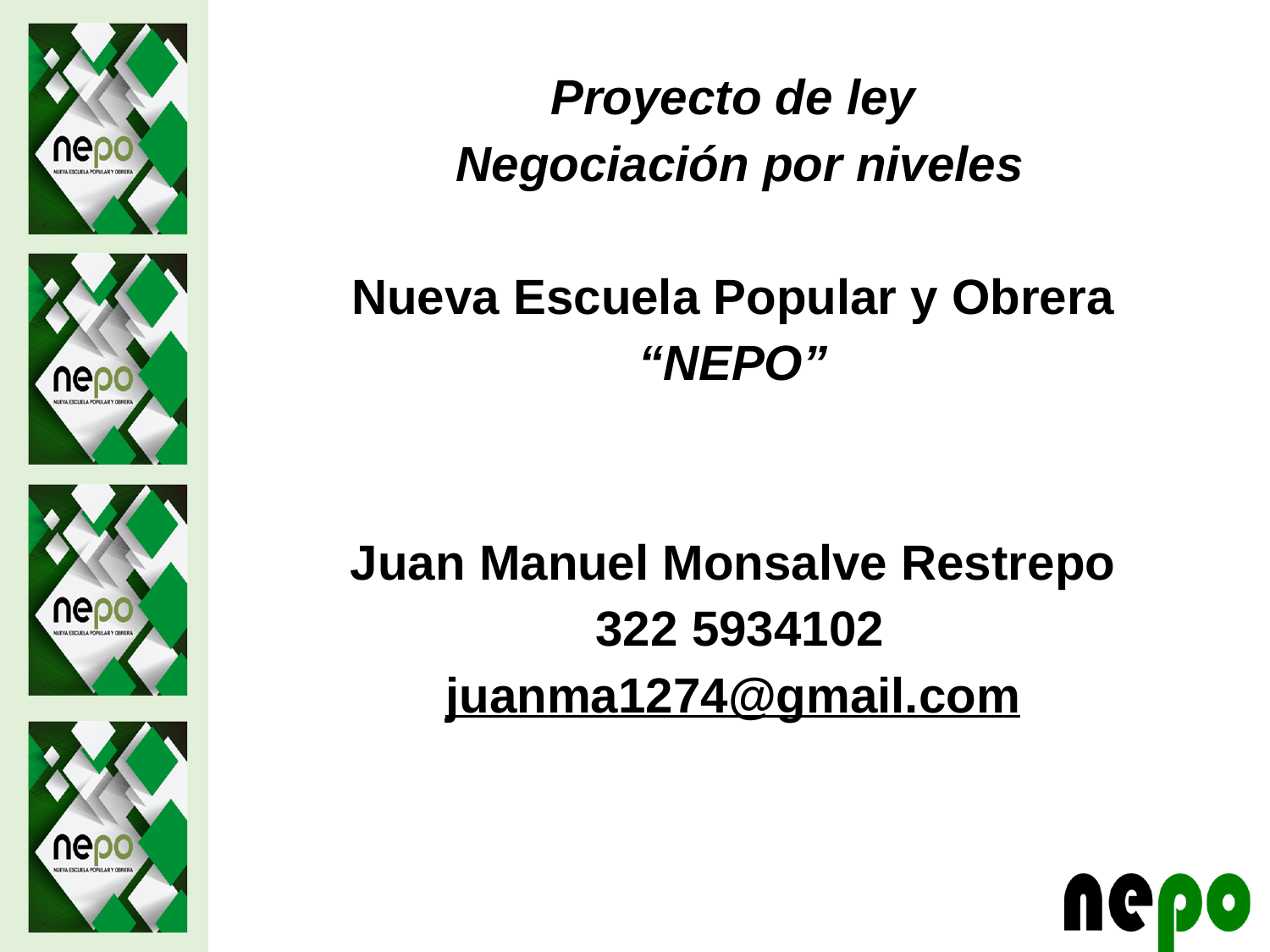

Proyecto de ley
Negociación por niveles

Nueva Escuela Popular y Obrera
“NEPO”

Juan Manuel Monsalve Restrepo
322 5934102
juanma1274@gmail.com